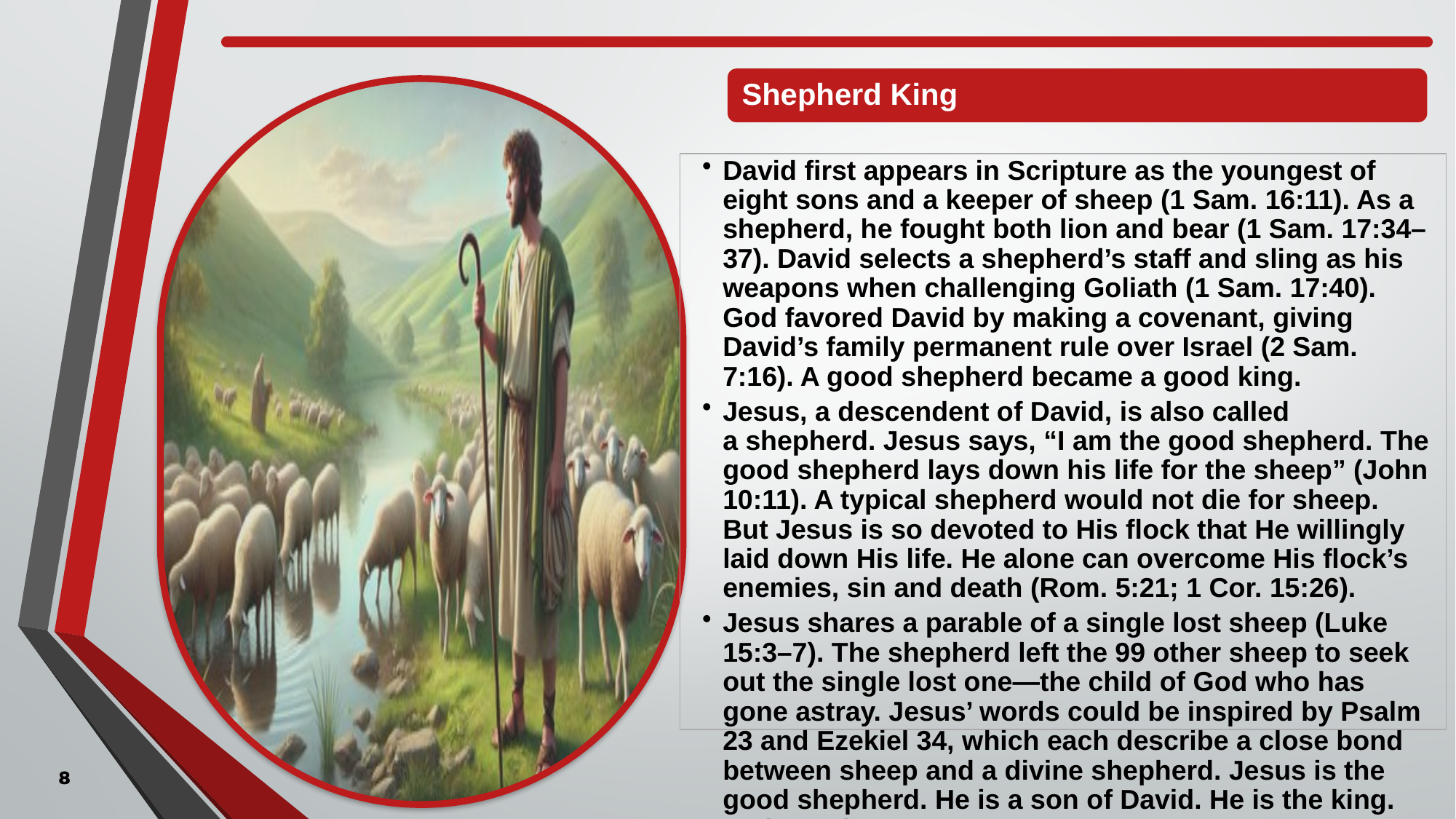

Shepherd King

David first appears in Scripture as the youngest of eight sons and a keeper of sheep (1 Sam. 16:11). As a shepherd, he fought both lion and bear (1 Sam. 17:34–37). David selects a shepherd’s staff and sling as his weapons when challenging Goliath (1 Sam. 17:40). God favored David by making a covenant, giving David’s family permanent rule over Israel (2 Sam. 7:16). A good shepherd became a good king.
Jesus, a descendent of David, is also called a shepherd. Jesus says, “I am the good shepherd. The good shepherd lays down his life for the sheep” (John 10:11). A typical shepherd would not die for sheep. But Jesus is so devoted to His flock that He willingly laid down His life. He alone can overcome His flock’s enemies, sin and death (Rom. 5:21; 1 Cor. 15:26).
Jesus shares a parable of a single lost sheep (Luke 15:3–7). The shepherd left the 99 other sheep to seek out the single lost one—the child of God who has gone astray. Jesus’ words could be inspired by Psalm 23 and Ezekiel 34, which each describe a close bond between sheep and a divine shepherd. Jesus is the good shepherd. He is a son of David. He is the king. He is God.
8